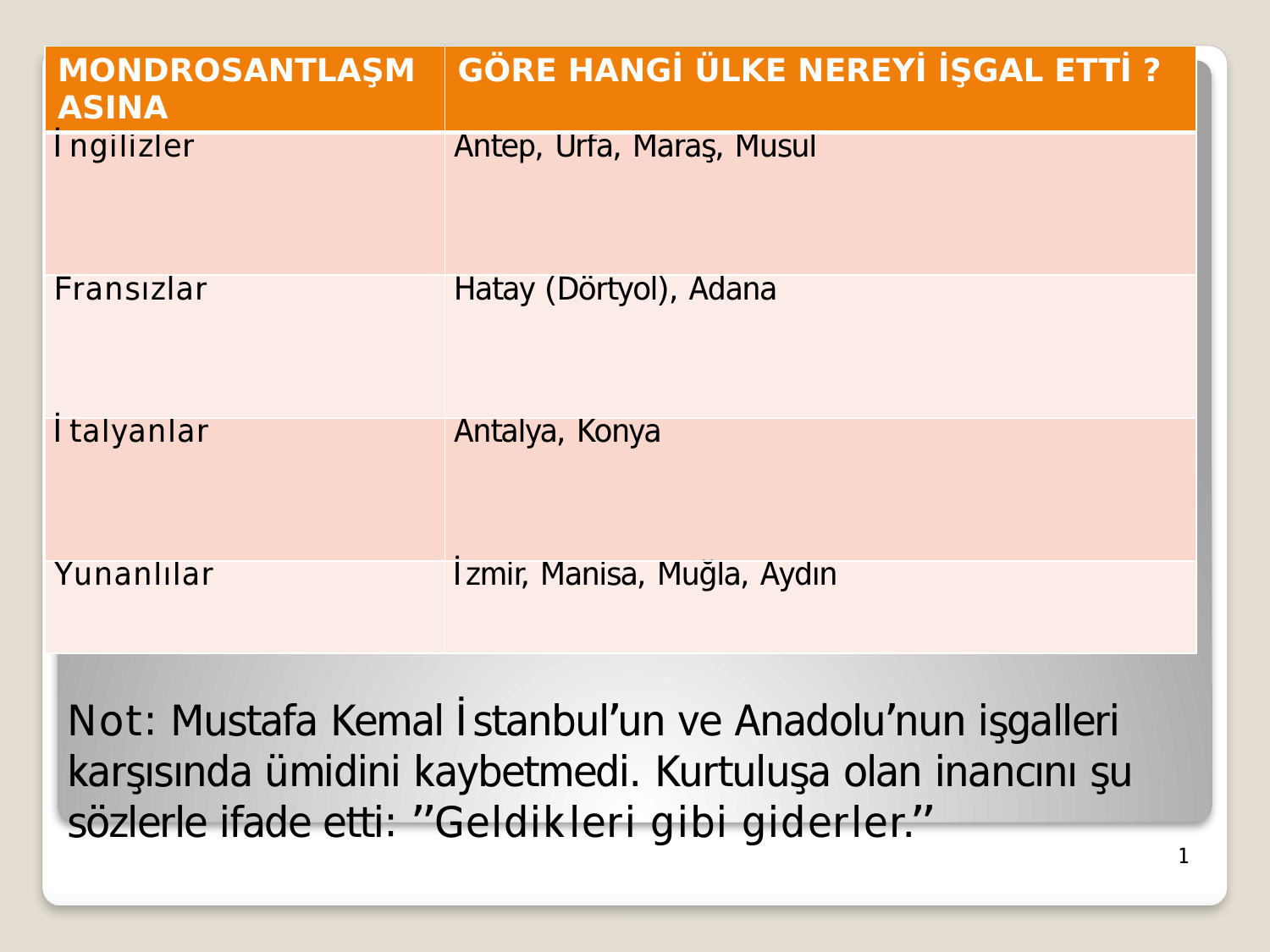

| MONDROSANTLAŞMASINA | GÖRE HANGİ ÜLKE NEREYİ İŞGAL ETTİ ? |
| --- | --- |
| İngilizler | Antep, Urfa, Maraş, Musul |
| Fransızlar | Hatay (Dörtyol), Adana |
| İtalyanlar | Antalya, Konya |
| Yunanlılar | İzmir, Manisa, Muğla, Aydın |

Not: Mustafa Kemal İstanbul’un ve Anadolu’nun işgalleri karşısında ümidini kaybetmedi. Kurtuluşa olan inancını şu sözlerle ifade etti: ’’Geldikleri gibi giderler.’’
1